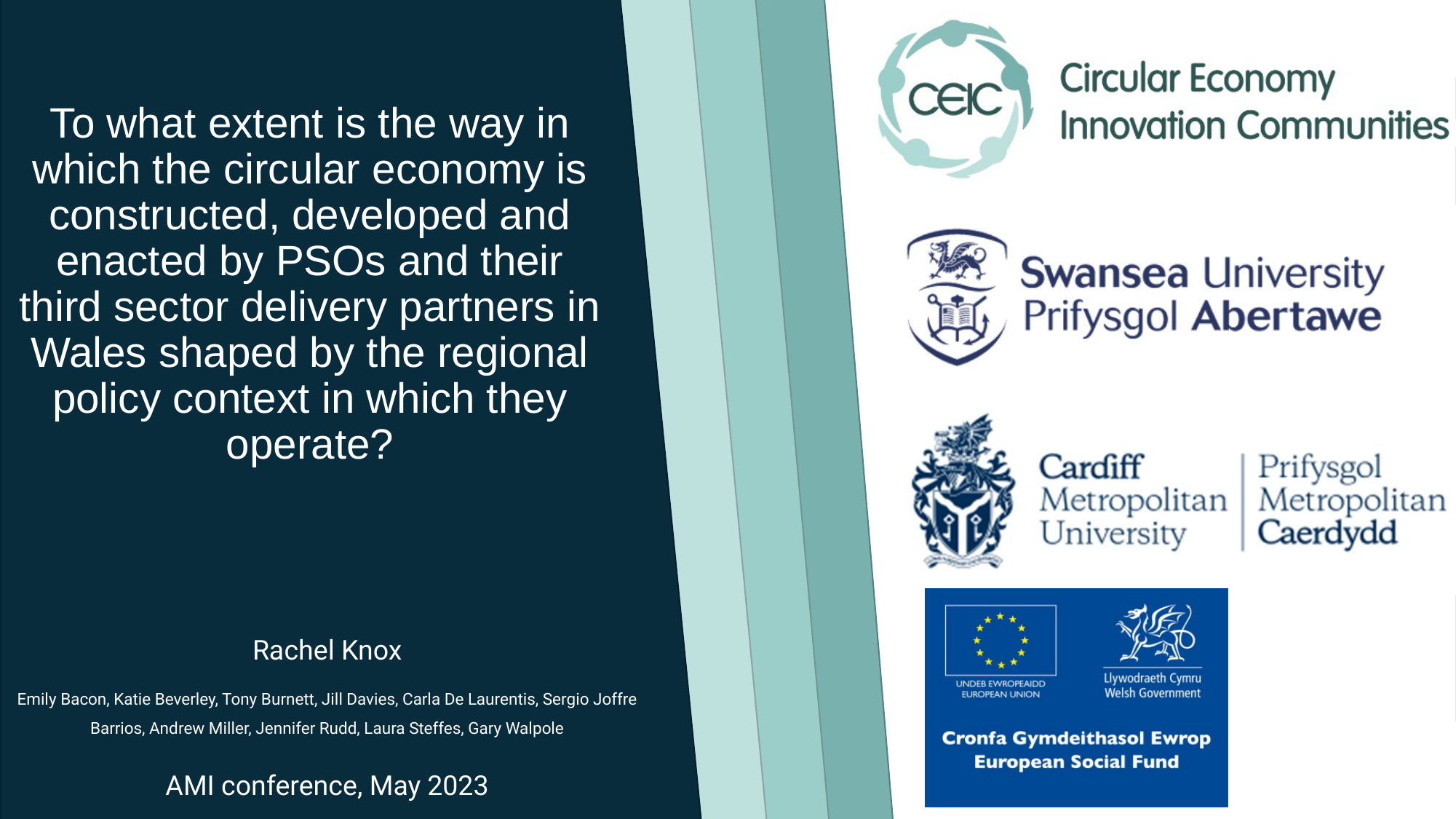

# To what extent is the way in which the circular economy is constructed, developed and enacted by PSOs and their third sector delivery partners in Wales shaped by the regional policy context in which they operate?
Rachel Knox
Emily Bacon, Katie Beverley, Tony Burnett, Jill Davies, Carla De Laurentis, Sergio Joffre Barrios, Andrew Miller, Jennifer Rudd, Laura Steffes, Gary Walpole
AMI conference, May 2023